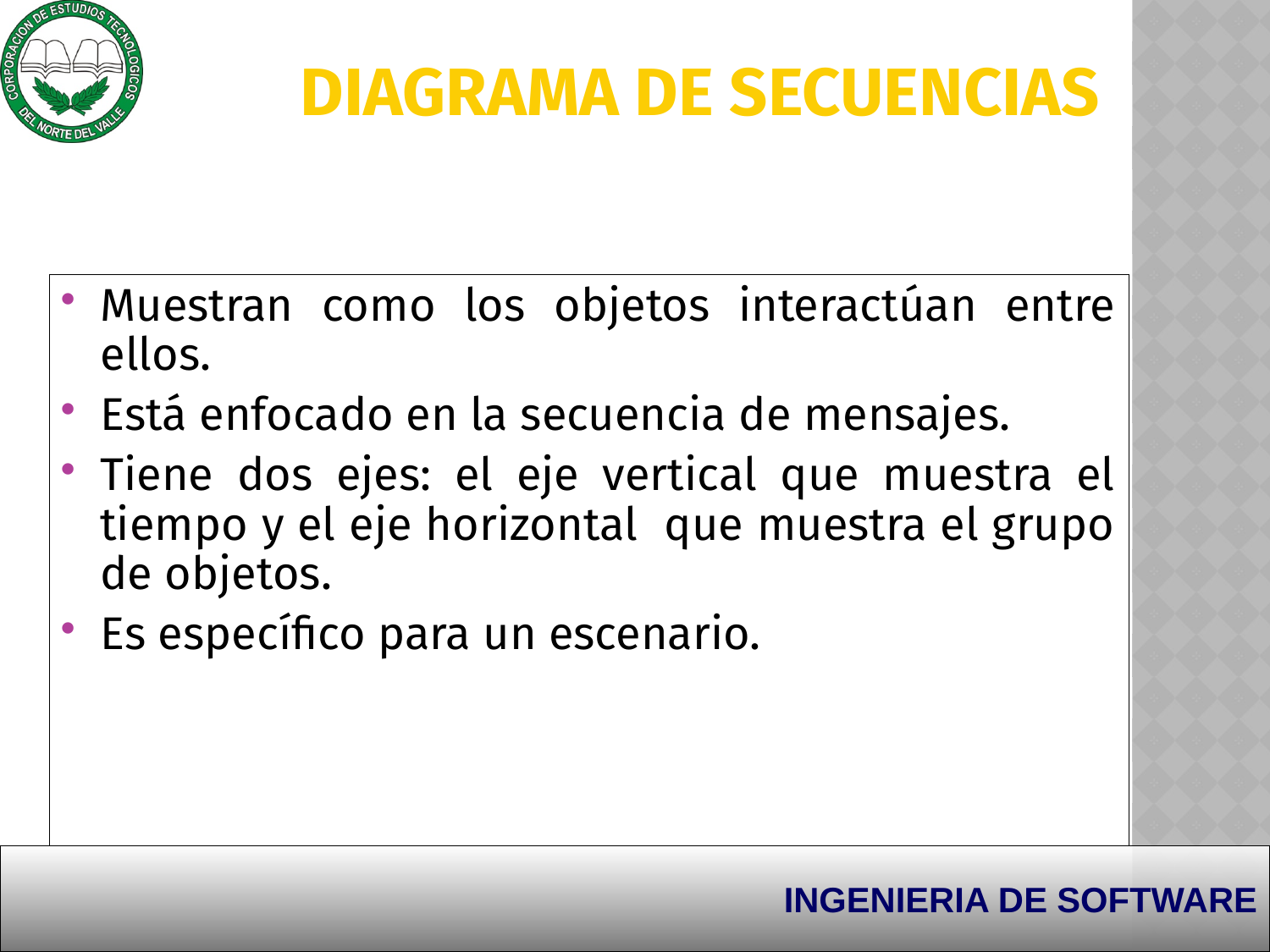

# Diagrama de Secuencias
Muestran como los objetos interactúan entre ellos.
Está enfocado en la secuencia de mensajes.
Tiene dos ejes: el eje vertical que muestra el tiempo y el eje horizontal  que muestra el grupo de objetos.
Es específico para un escenario.